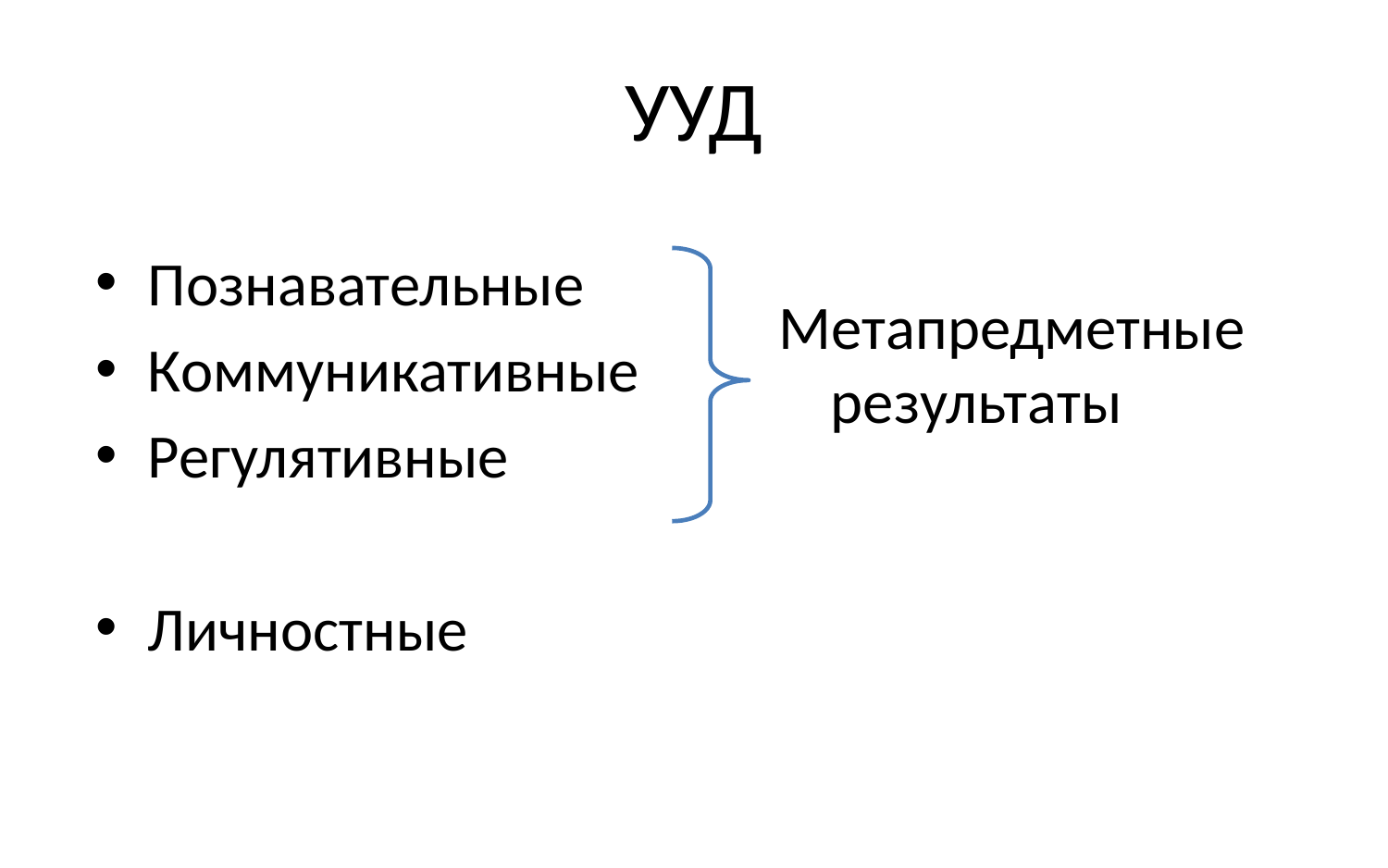

# УУД
Познавательные
Коммуникативные
Регулятивные

Личностные

Метапредметные результаты